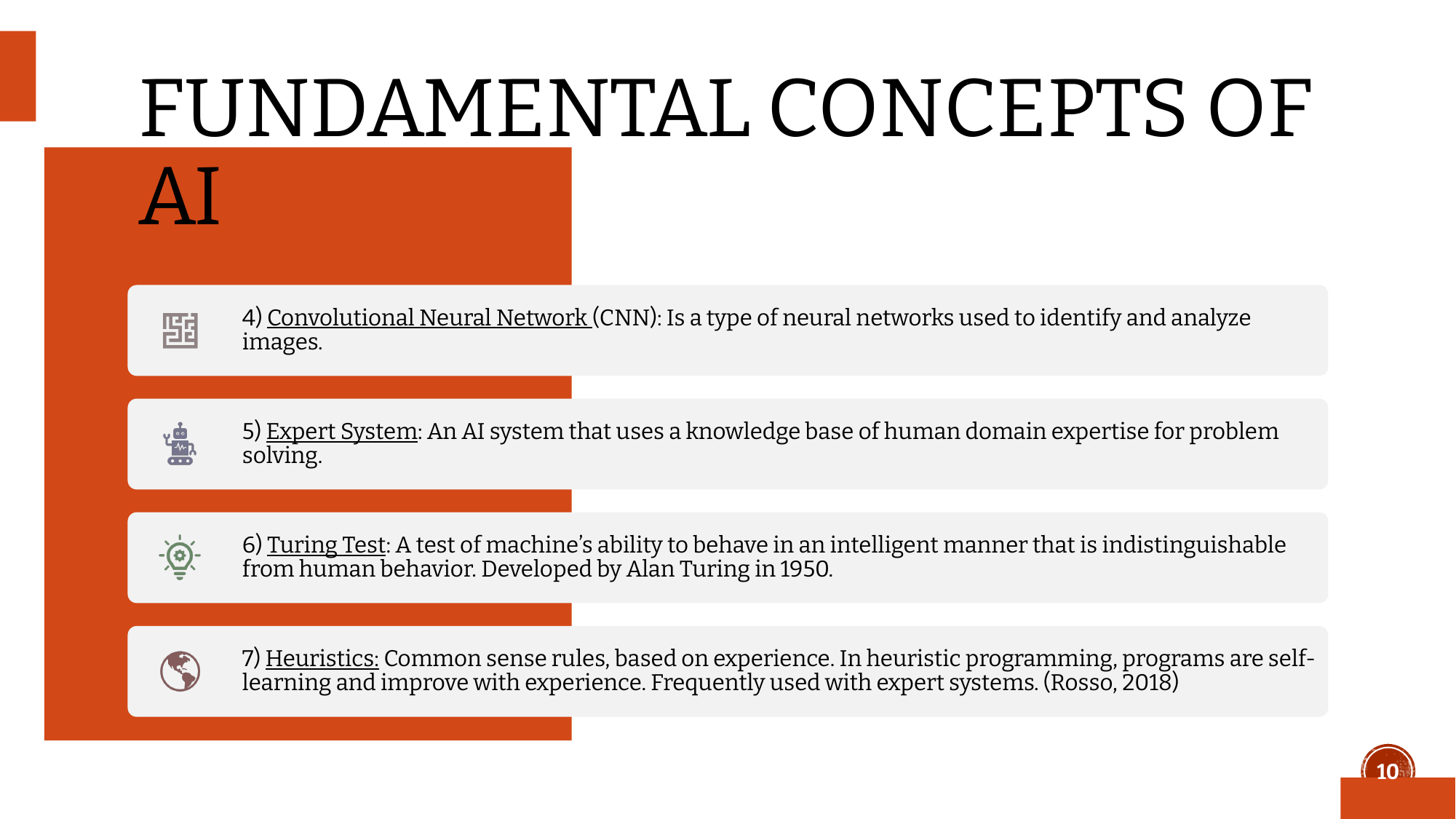

# Fundamental Concepts of AI
4) Convolutional Neural Network (CNN): Is a type of neural networks used to identify and analyze images.
5) Expert System: An AI system that uses a knowledge base of human domain expertise for problem solving.
6) Turing Test: A test of machine’s ability to behave in an intelligent manner that is indistinguishable from human behavior. Developed by Alan Turing in 1950.
7) Heuristics: Common sense rules, based on experience. In heuristic programming, programs are self-learning and improve with experience. Frequently used with expert systems. (Rosso, 2018)
10